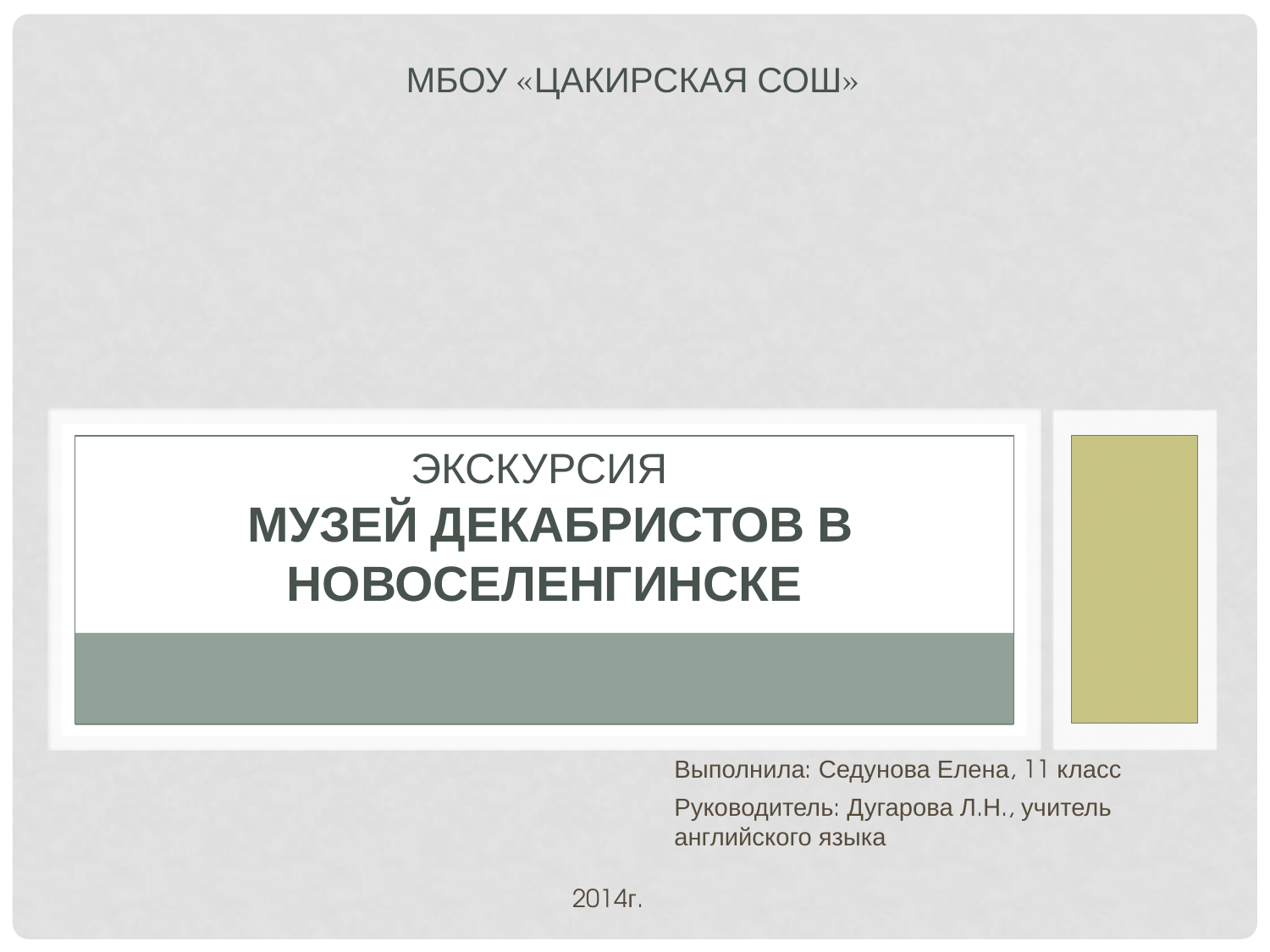

МБОУ «Цакирская СОШ»
# Экскурсия музей декабристов в новоселенгинске
Выполнила: Седунова Елена, 11 класс
Руководитель: Дугарова Л.Н., учитель английского языка

                         2014г.